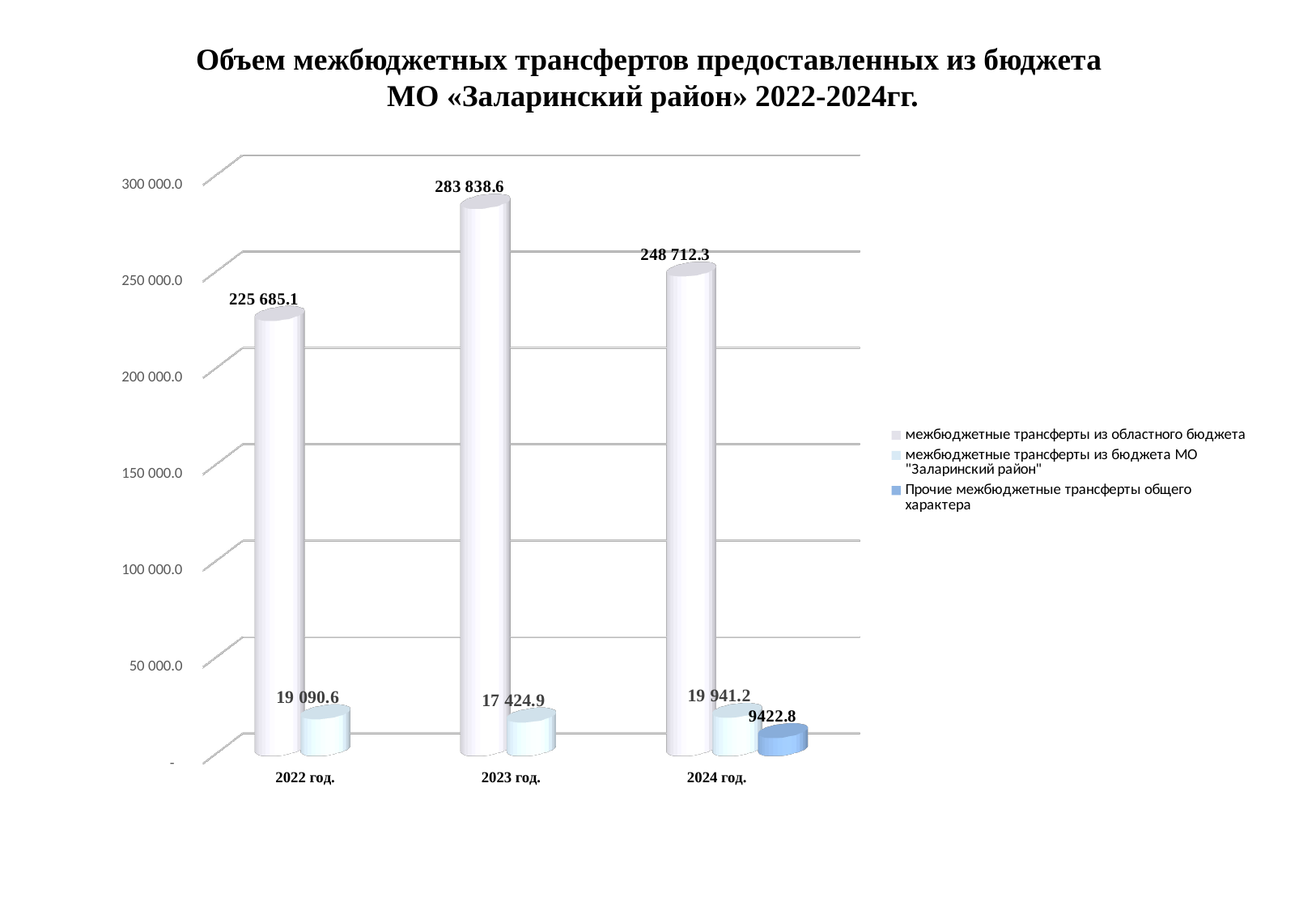

Объем межбюджетных трансфертов предоставленных из бюджета
МО «Заларинский район» 2022-2024гг.

[unsupported chart]